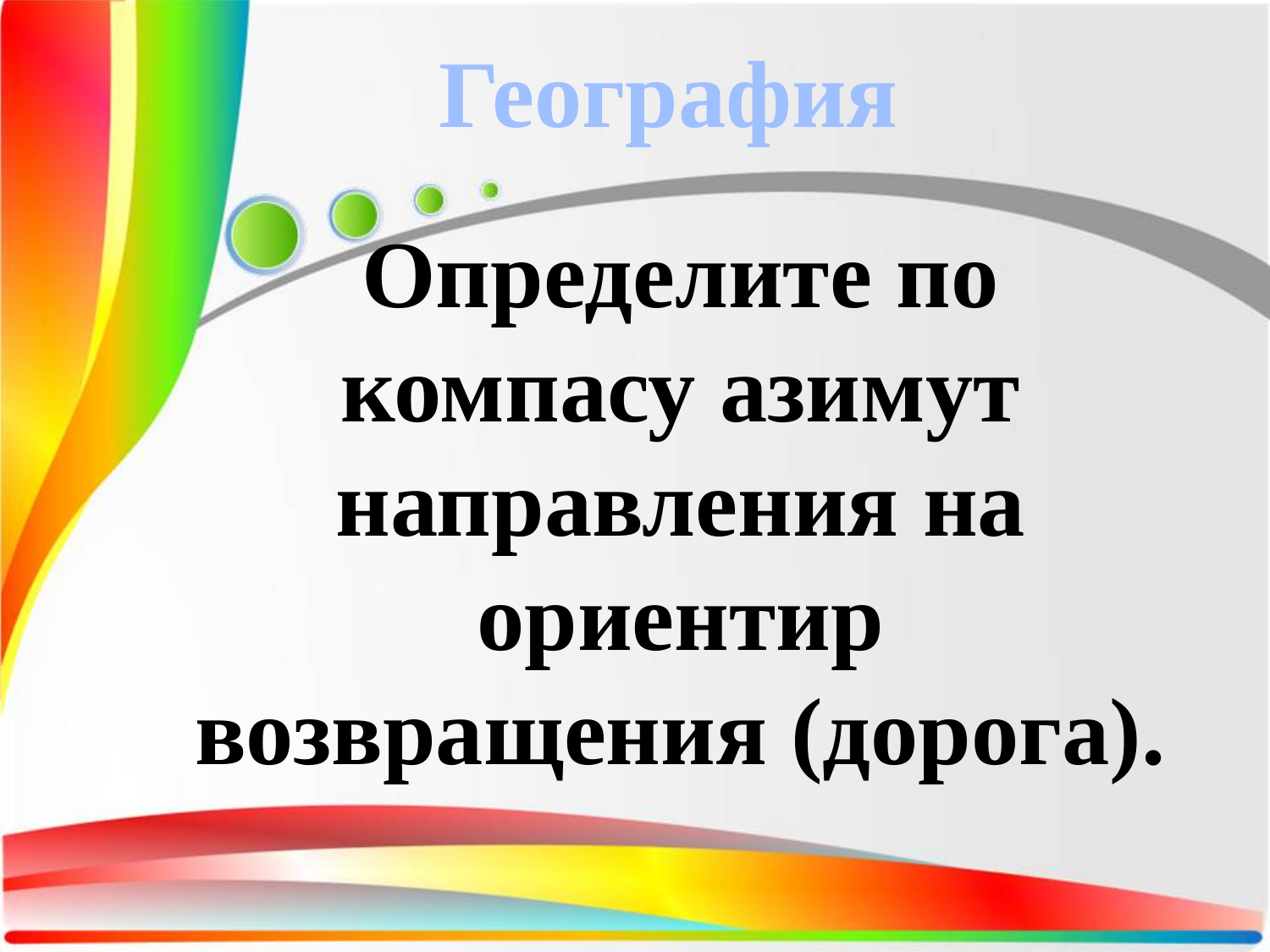

География
Определите по компасу азимут направления на ориентир возвращения (дорога).